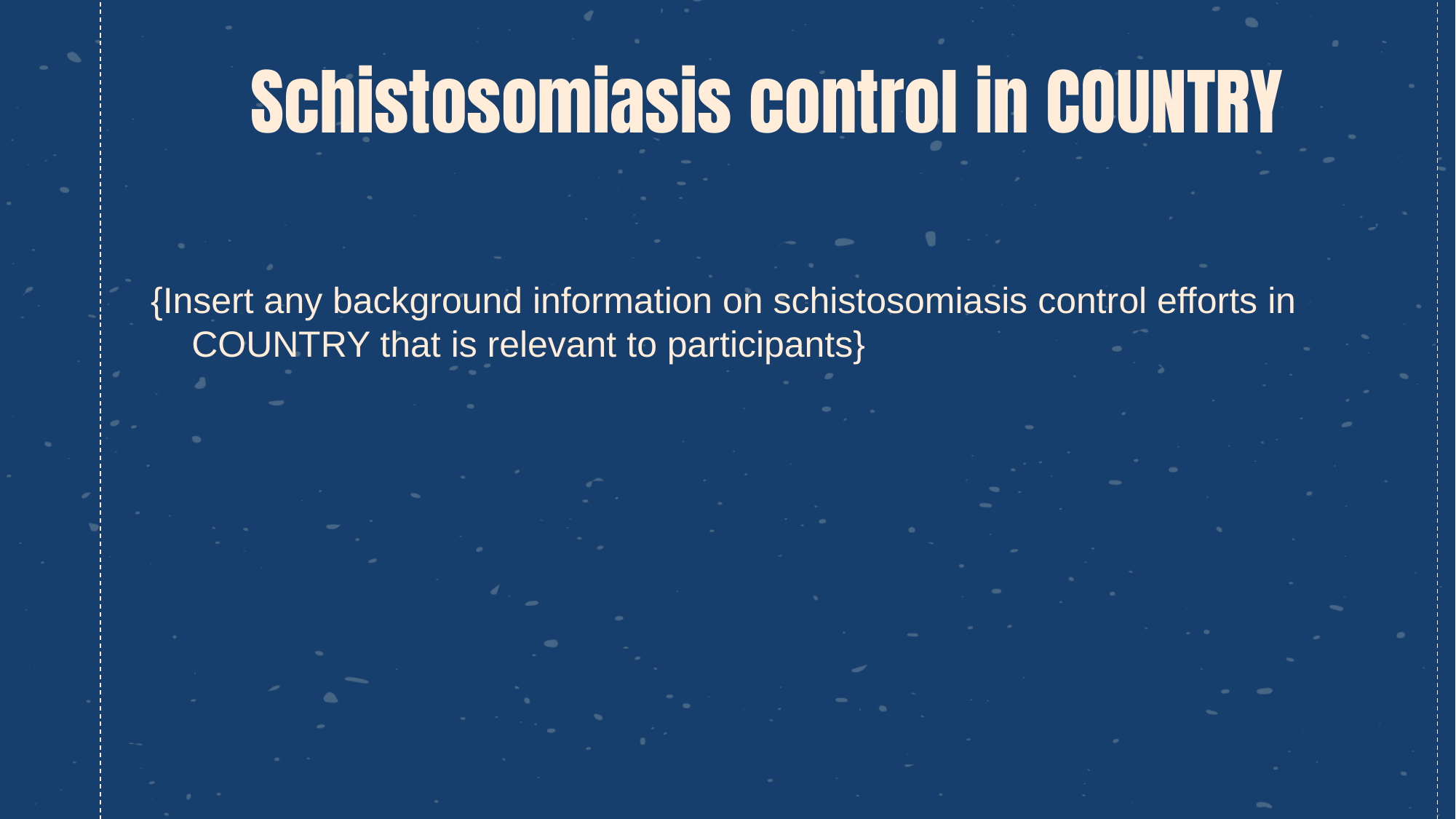

# Schistosomiasis control in COUNTRY
{Insert any background information on schistosomiasis control efforts in COUNTRY that is relevant to participants}